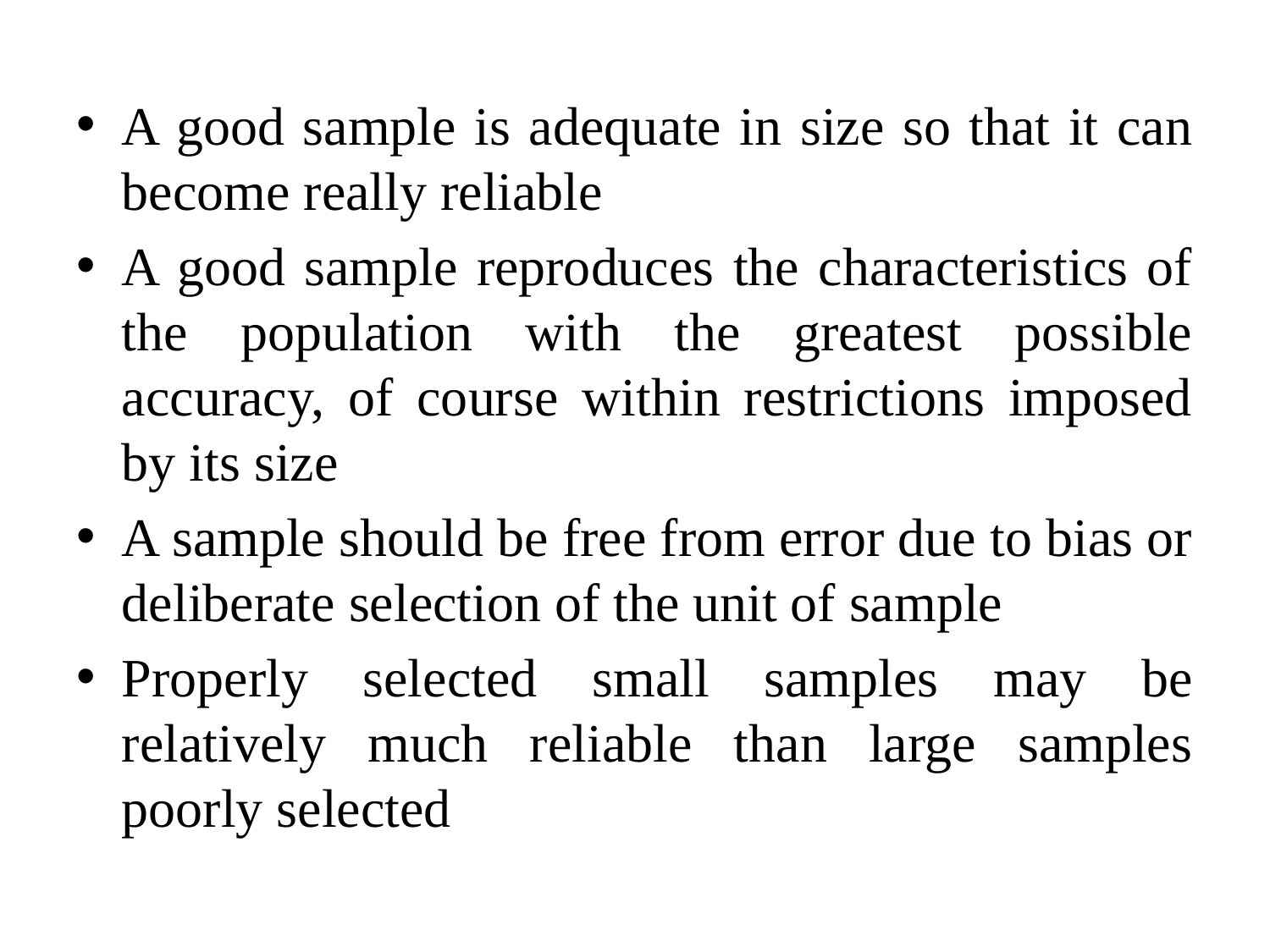

A good sample is adequate in size so that it can become really reliable
A good sample reproduces the characteristics of the population with the greatest possible accuracy, of course within restrictions imposed by its size
A sample should be free from error due to bias or deliberate selection of the unit of sample
Properly selected small samples may be relatively much reliable than large samples poorly selected